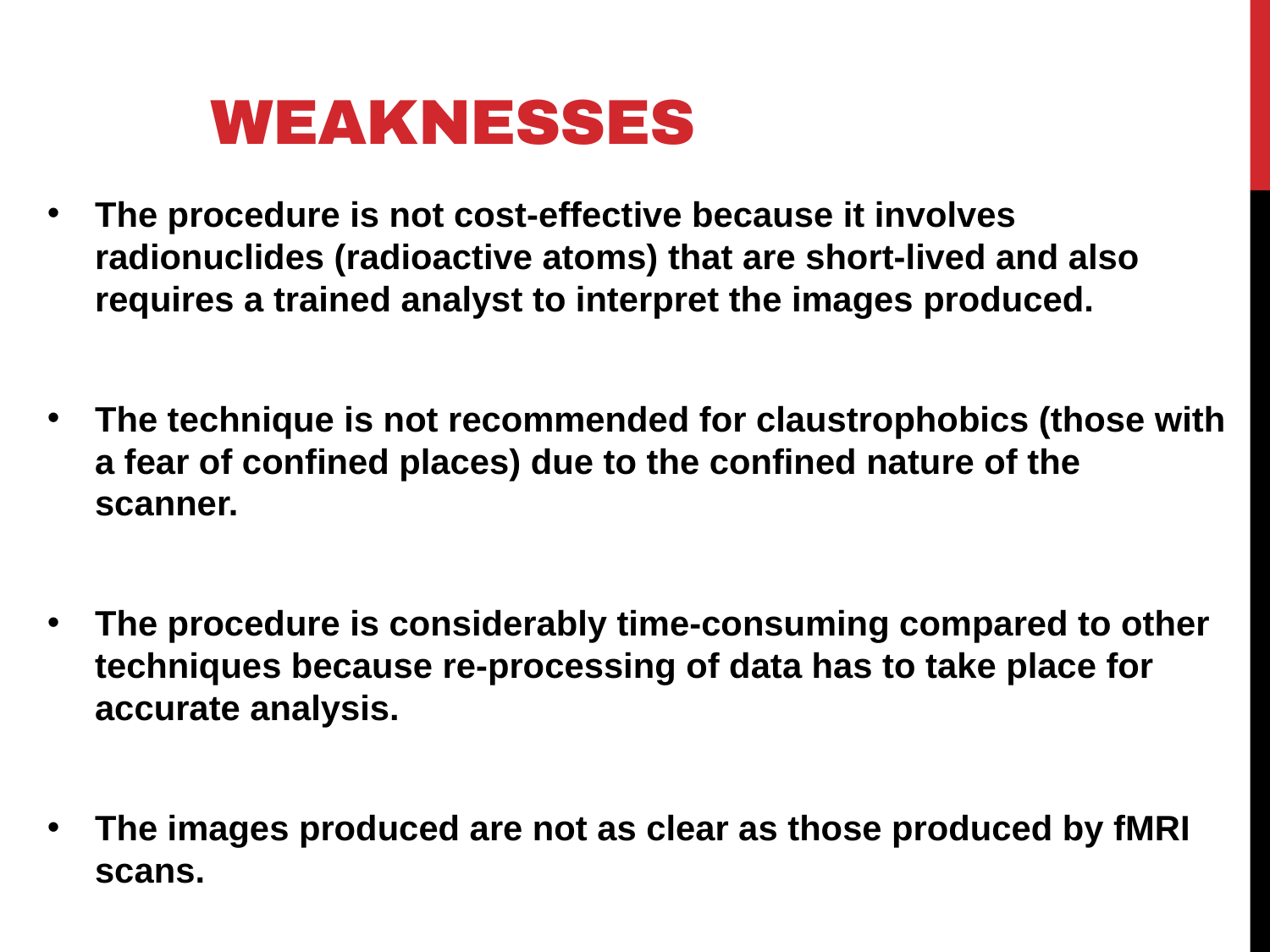

# Weaknesses
The procedure is not cost-effective because it involves radionuclides (radioactive atoms) that are short-lived and also requires a trained analyst to interpret the images produced.

The technique is not recommended for claustrophobics (those with a fear of confined places) due to the confined nature of the scanner.

The procedure is considerably time-consuming compared to other techniques because re-processing of data has to take place for accurate analysis.

The images produced are not as clear as those produced by fMRI scans.